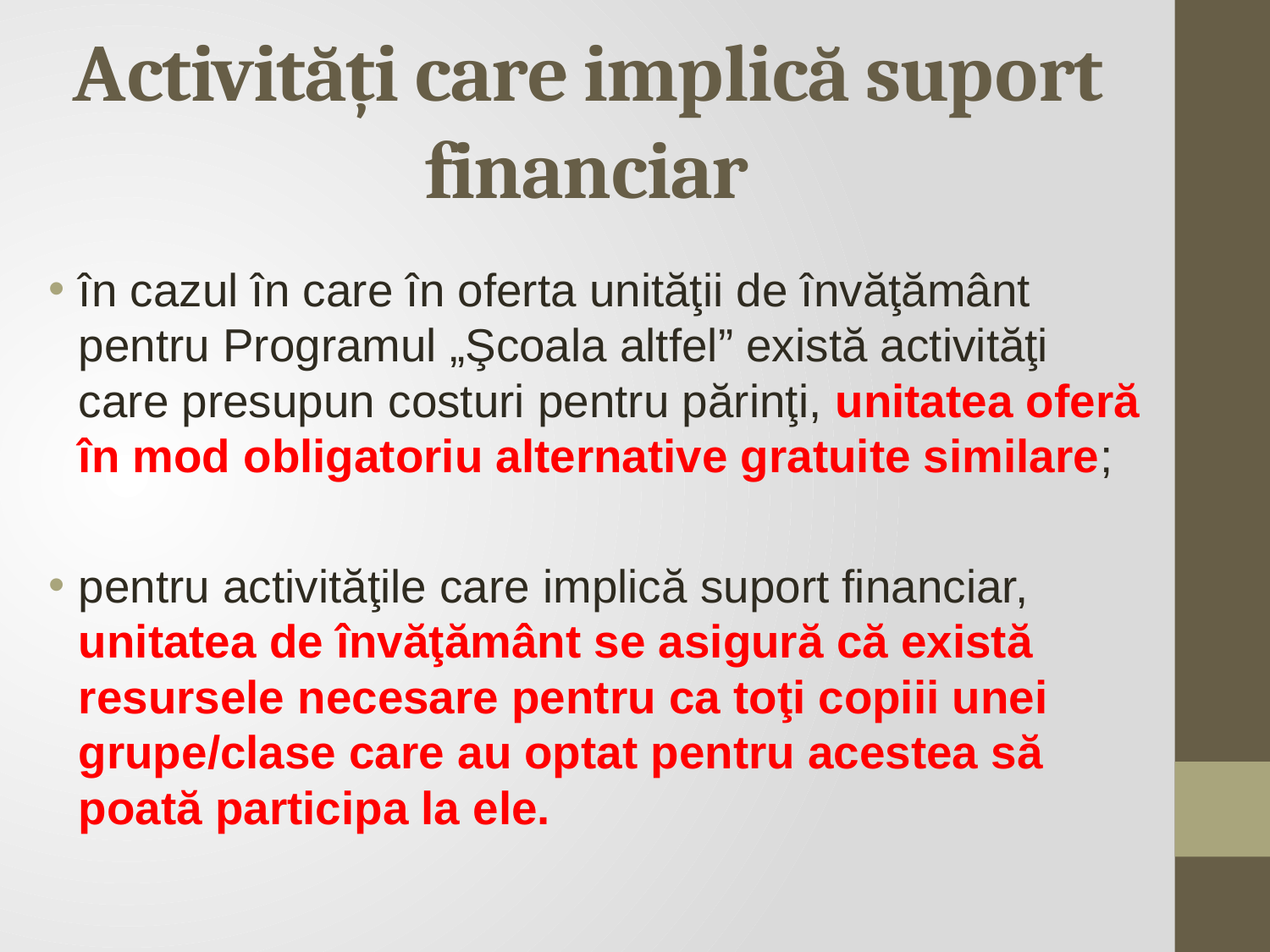

# Activităţi care implică suport financiar
în cazul în care în oferta unităţii de învăţământ pentru Programul „Şcoala altfel” există activităţi care presupun costuri pentru părinţi, unitatea oferă în mod obligatoriu alternative gratuite similare;

pentru activităţile care implică suport financiar, unitatea de învăţământ se asigură că există resursele necesare pentru ca toţi copiii unei grupe/clase care au optat pentru acestea să poată participa la ele.